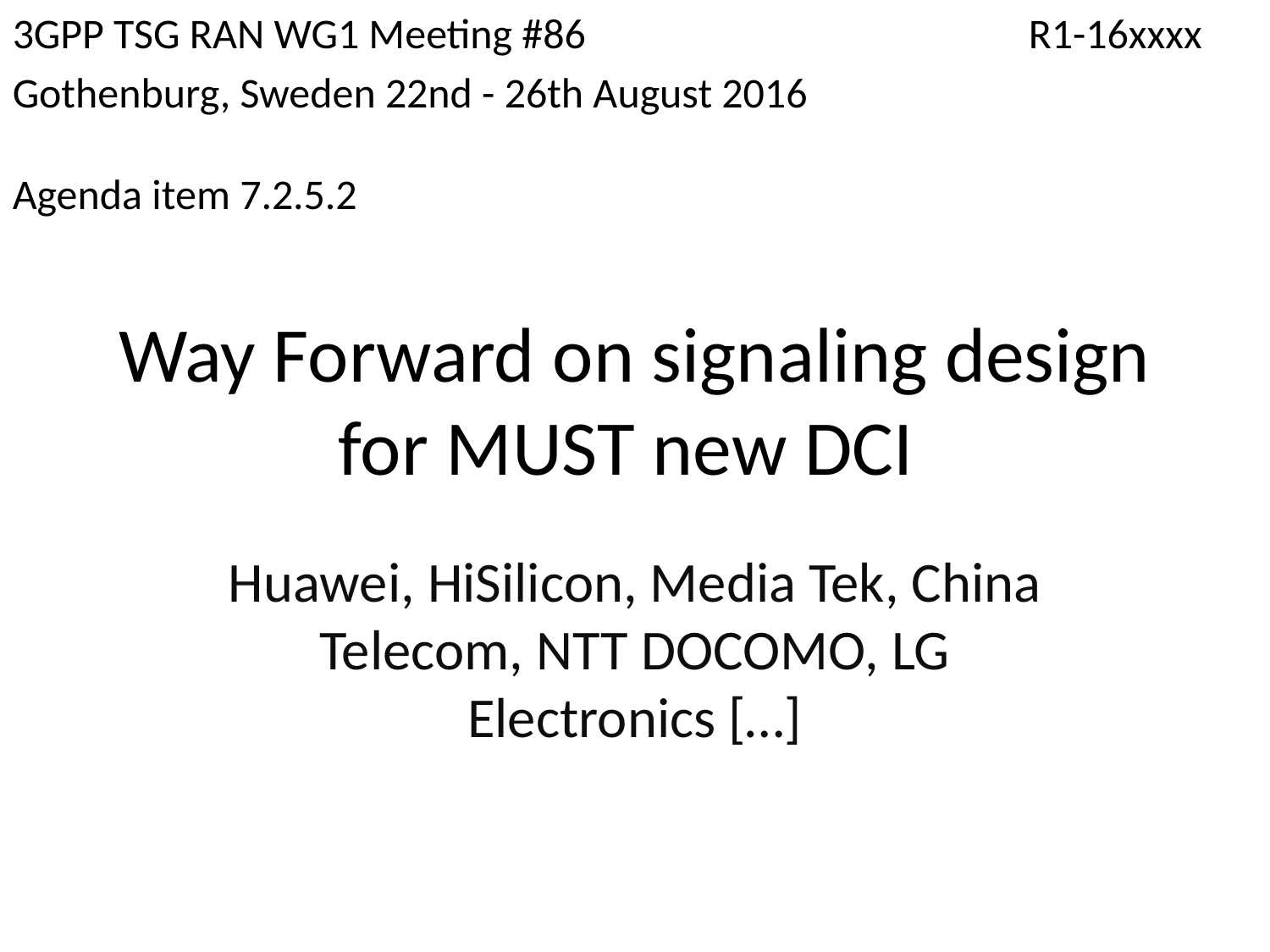

3GPP TSG RAN WG1 Meeting #86			  	R1-16xxxx
Gothenburg, Sweden 22nd - 26th August 2016

Agenda item 7.2.5.2
# Way Forward on signaling design for MUST new DCI
Huawei, HiSilicon, Media Tek, China Telecom, NTT DOCOMO, LG Electronics […]